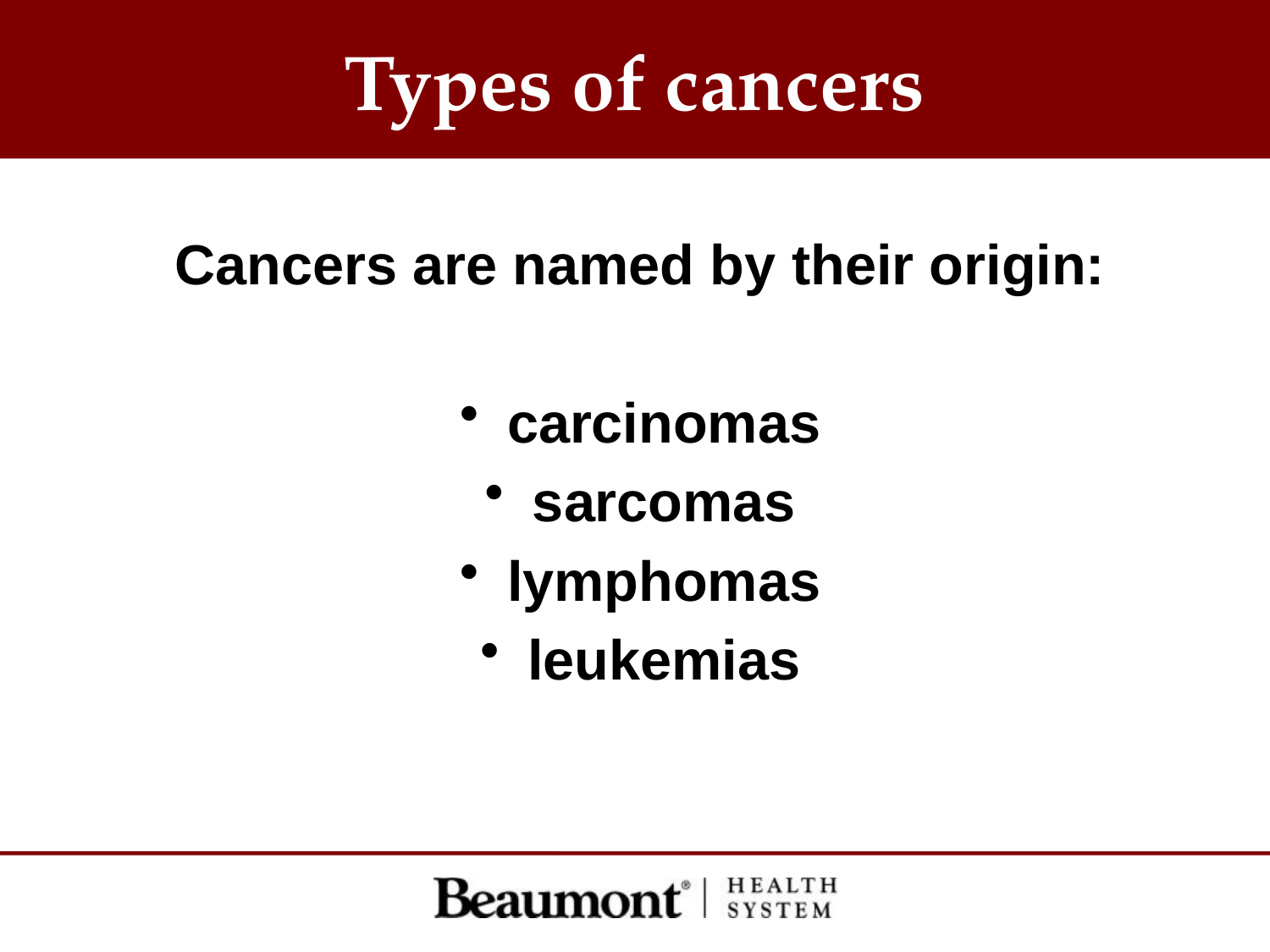

# Types of cancers
Cancers are named by their origin:

carcinomas
sarcomas
lymphomas
leukemias